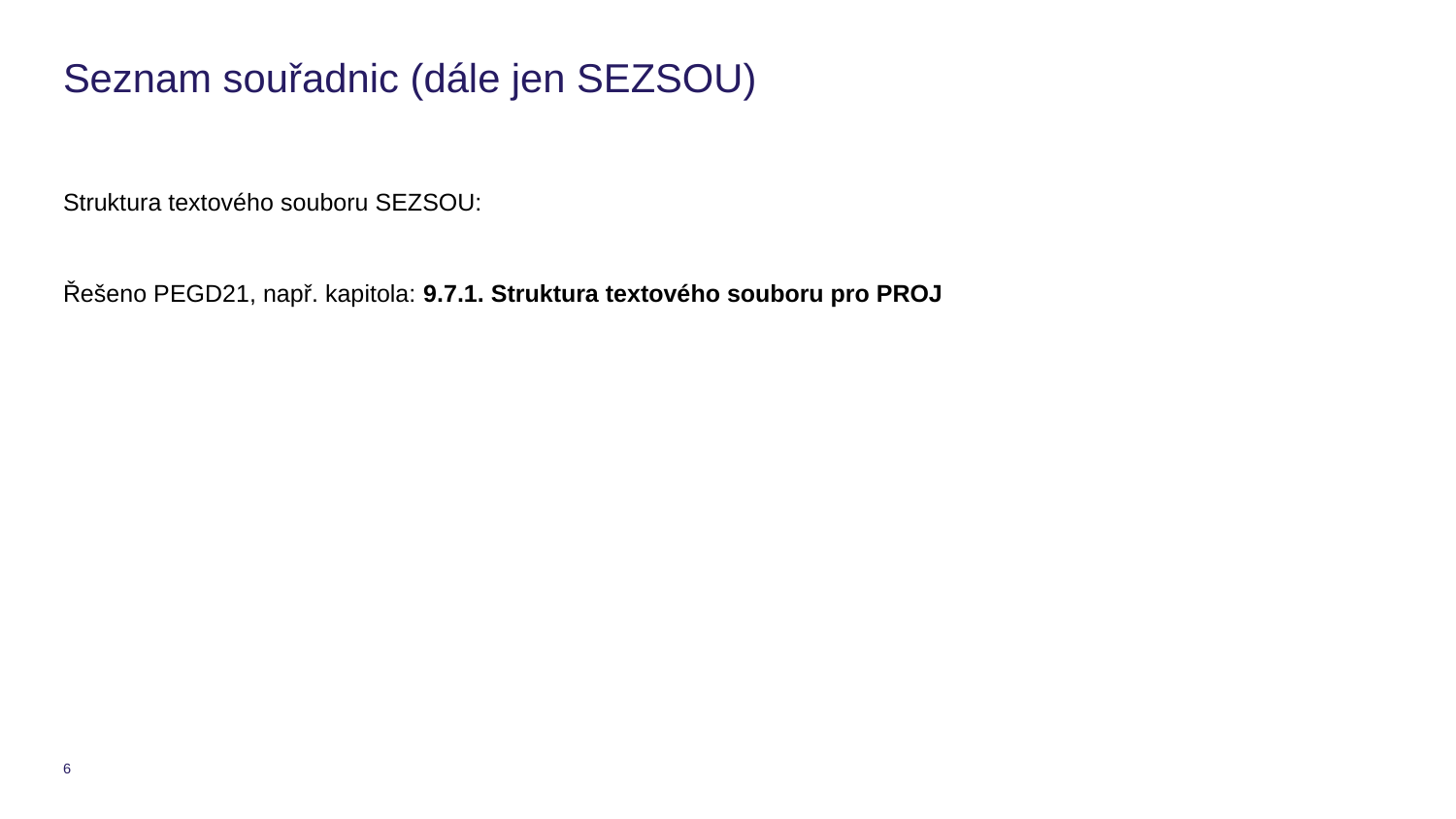

# Seznam souřadnic (dále jen SEZSOU)
Struktura textového souboru SEZSOU:

Řešeno PEGD21, např. kapitola: 9.7.1. Struktura textového souboru pro PROJ
6